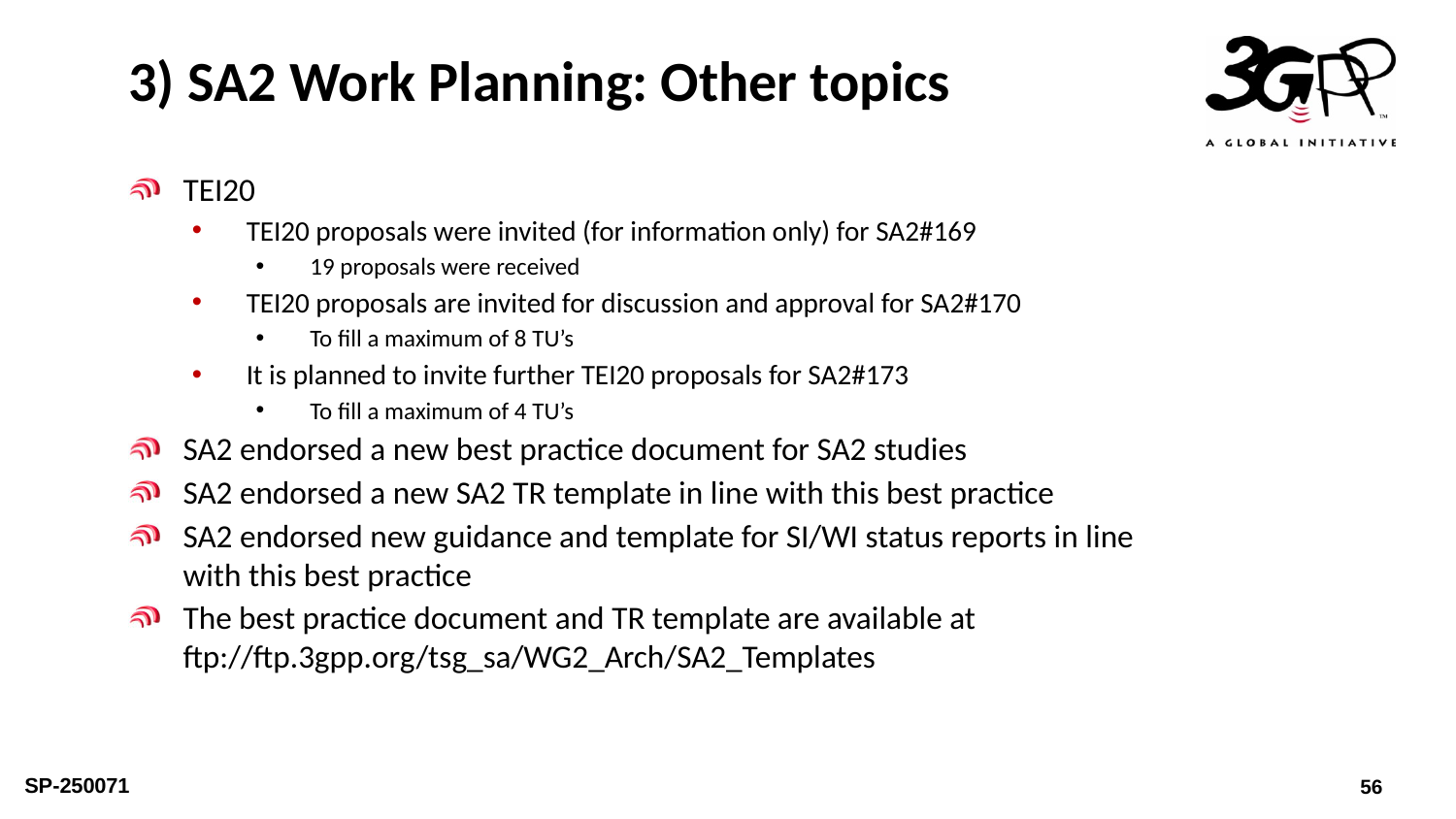

# 3) SA2 Work Planning: Other topics
TEI20
TEI20 proposals were invited (for information only) for SA2#169
19 proposals were received
TEI20 proposals are invited for discussion and approval for SA2#170
To fill a maximum of 8 TU’s
It is planned to invite further TEI20 proposals for SA2#173
To fill a maximum of 4 TU’s
SA2 endorsed a new best practice document for SA2 studies
SA2 endorsed a new SA2 TR template in line with this best practice
SA2 endorsed new guidance and template for SI/WI status reports in line with this best practice
The best practice document and TR template are available at ftp://ftp.3gpp.org/tsg_sa/WG2_Arch/SA2_Templates